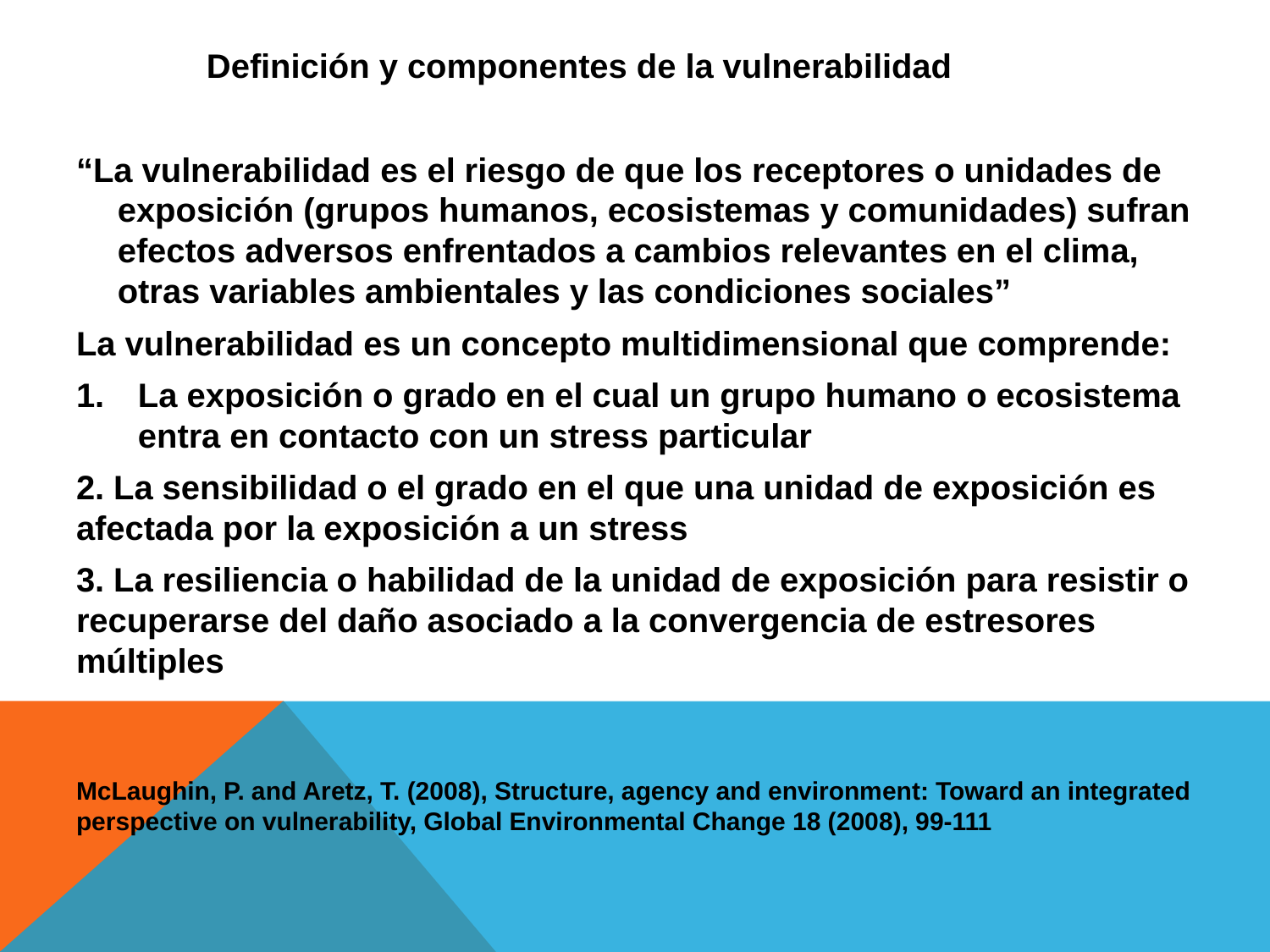

# Definición y componentes de la vulnerabilidad

“La vulnerabilidad es el riesgo de que los receptores o unidades de exposición (grupos humanos, ecosistemas y comunidades) sufran efectos adversos enfrentados a cambios relevantes en el clima, otras variables ambientales y las condiciones sociales”
La vulnerabilidad es un concepto multidimensional que comprende:
La exposición o grado en el cual un grupo humano o ecosistema entra en contacto con un stress particular
2. La sensibilidad o el grado en el que una unidad de exposición es afectada por la exposición a un stress
3. La resiliencia o habilidad de la unidad de exposición para resistir o recuperarse del daño asociado a la convergencia de estresores múltiples

McLaughin, P. and Aretz, T. (2008), Structure, agency and environment: Toward an integrated perspective on vulnerability, Global Environmental Change 18 (2008), 99-111